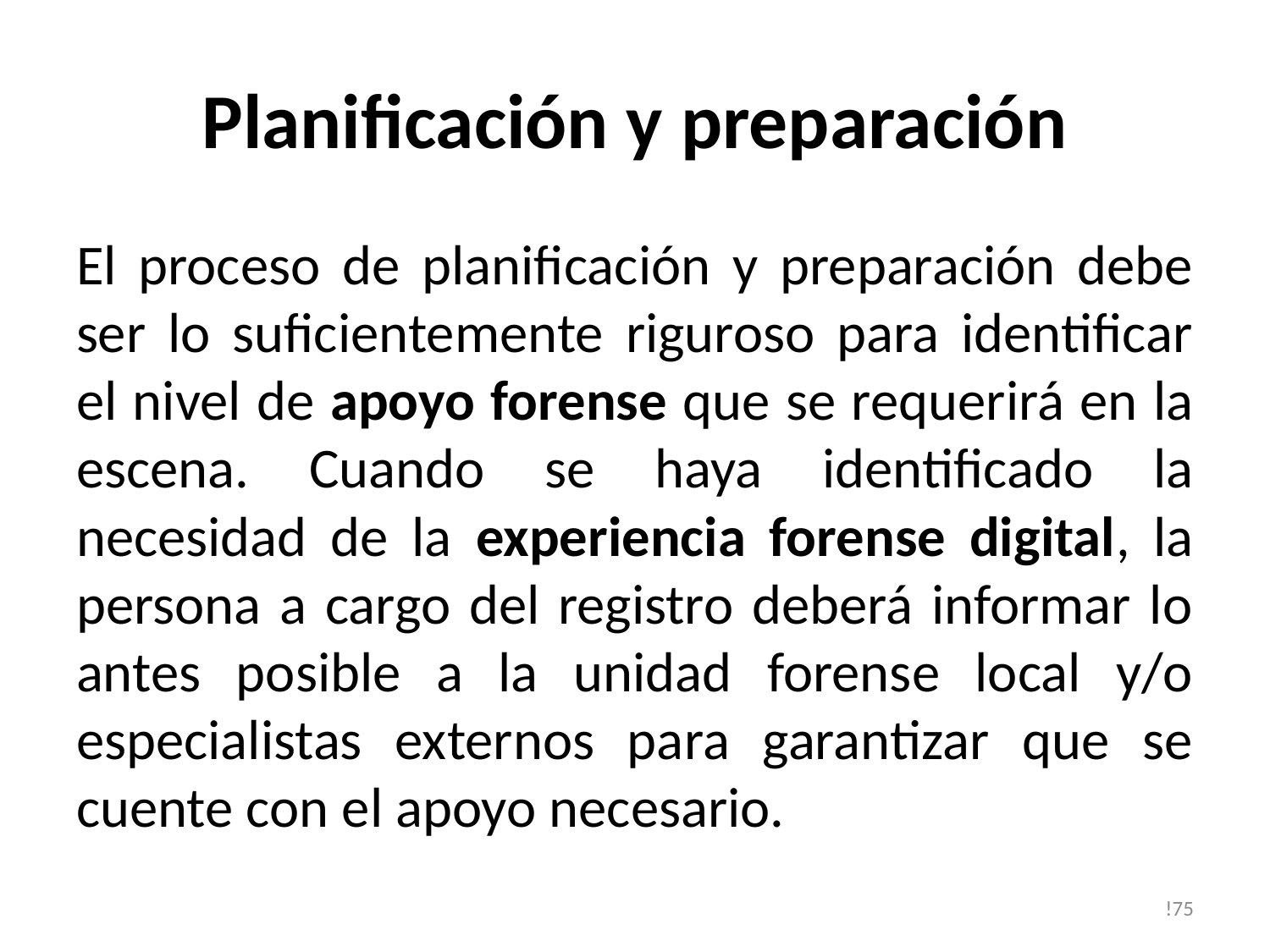

# Planificación y preparación
El proceso de planificación y preparación debe ser lo suficientemente riguroso para identificar el nivel de apoyo forense que se requerirá en la escena. Cuando se haya identificado la necesidad de la experiencia forense digital, la persona a cargo del registro deberá informar lo antes posible a la unidad forense local y/o especialistas externos para garantizar que se cuente con el apoyo necesario.

!75